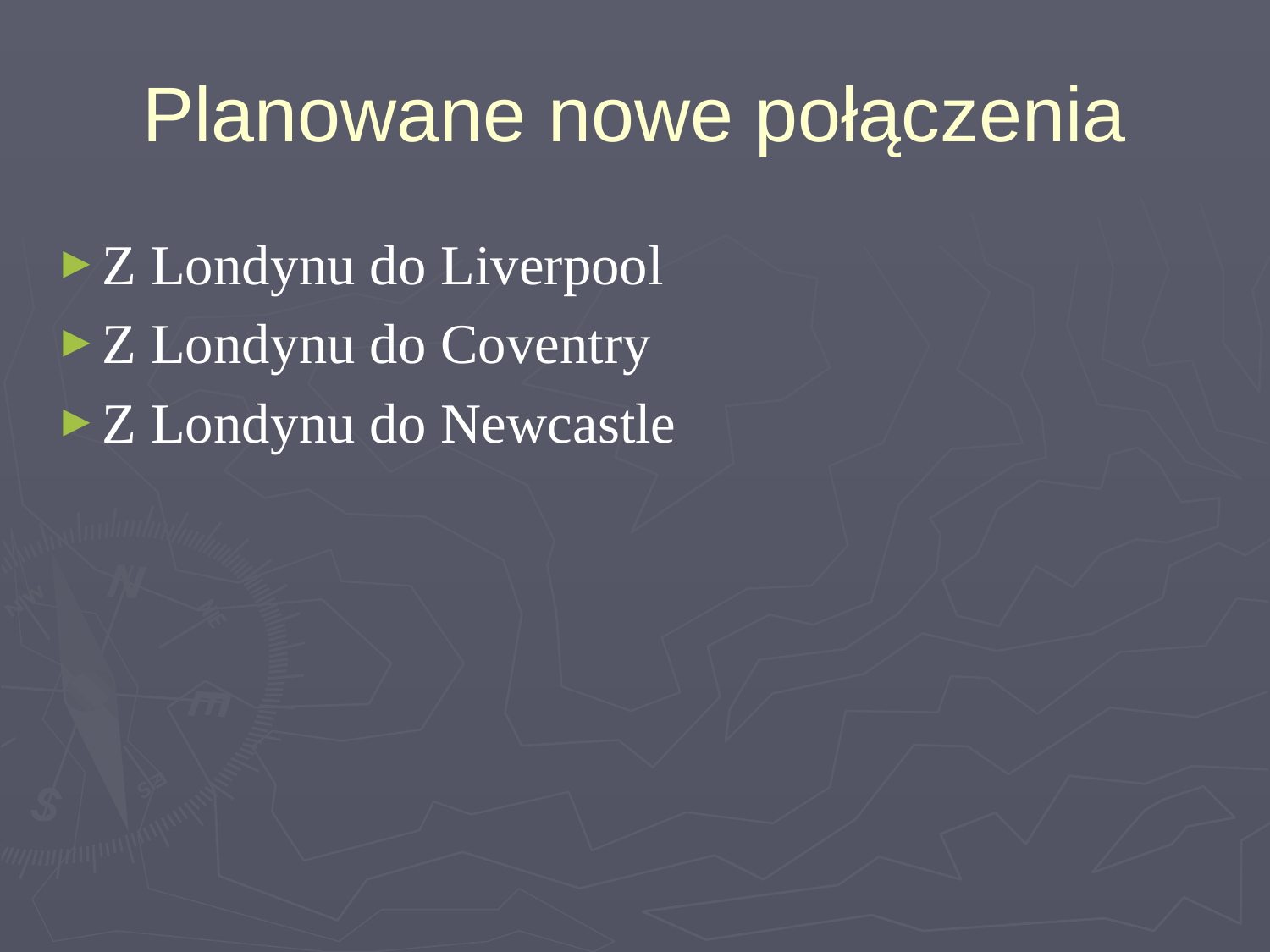

# Planowane nowe połączenia
Z Londynu do Liverpool
Z Londynu do Coventry
Z Londynu do Newcastle